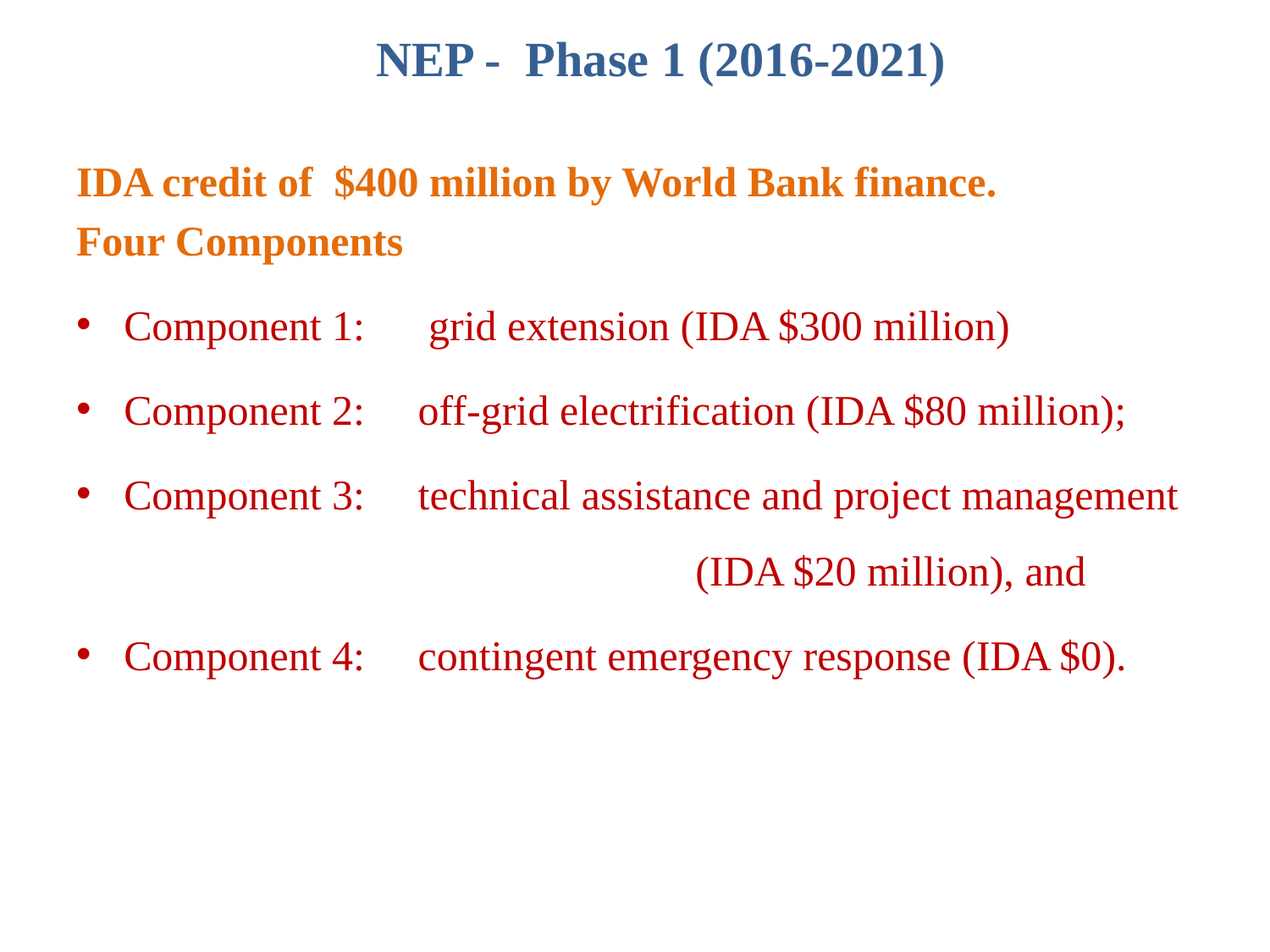

NEP -  Phase 1 (2016-2021)

IDA credit of  $400 million by World Bank finance.
Four Components
Component 1:      grid extension (IDA $300 million)
Component 2:     off-grid electrification (IDA $80 million);
Component 3:     technical assistance and project management 			       	      (IDA $20 million), and
Component 4:     contingent emergency response (IDA $0).